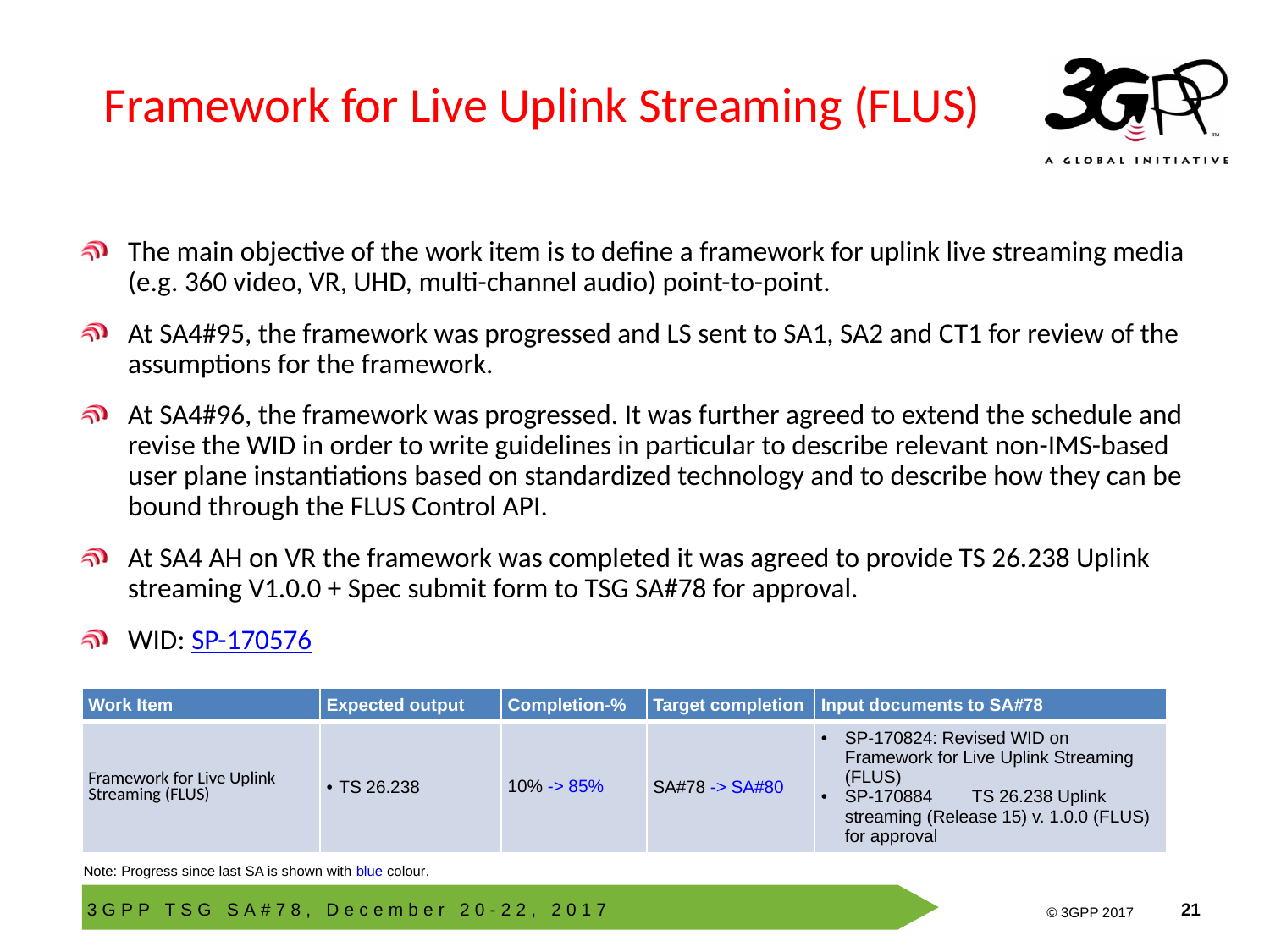

# Framework for Live Uplink Streaming (FLUS)
The main objective of the work item is to define a framework for uplink live streaming media (e.g. 360 video, VR, UHD, multi-channel audio) point-to-point.
At SA4#95, the framework was progressed and LS sent to SA1, SA2 and CT1 for review of the assumptions for the framework.
At SA4#96, the framework was progressed. It was further agreed to extend the schedule and revise the WID in order to write guidelines in particular to describe relevant non-IMS-based user plane instantiations based on standardized technology and to describe how they can be bound through the FLUS Control API.
At SA4 AH on VR the framework was completed it was agreed to provide TS 26.238 Uplink streaming V1.0.0 + Spec submit form to TSG SA#78 for approval.
WID: SP-170576
| Work Item | Expected output | Completion-% | Target completion | Input documents to SA#78 |
| --- | --- | --- | --- | --- |
| Framework for Live Uplink Streaming (FLUS) | TS 26.238 | 10% -> 85% | SA#78 -> SA#80 | SP-170824: Revised WID on Framework for Live Uplink Streaming (FLUS) SP-170884 TS 26.238 Uplink streaming (Release 15) v. 1.0.0 (FLUS) for approval |
Note: Progress since last SA is shown with blue colour.